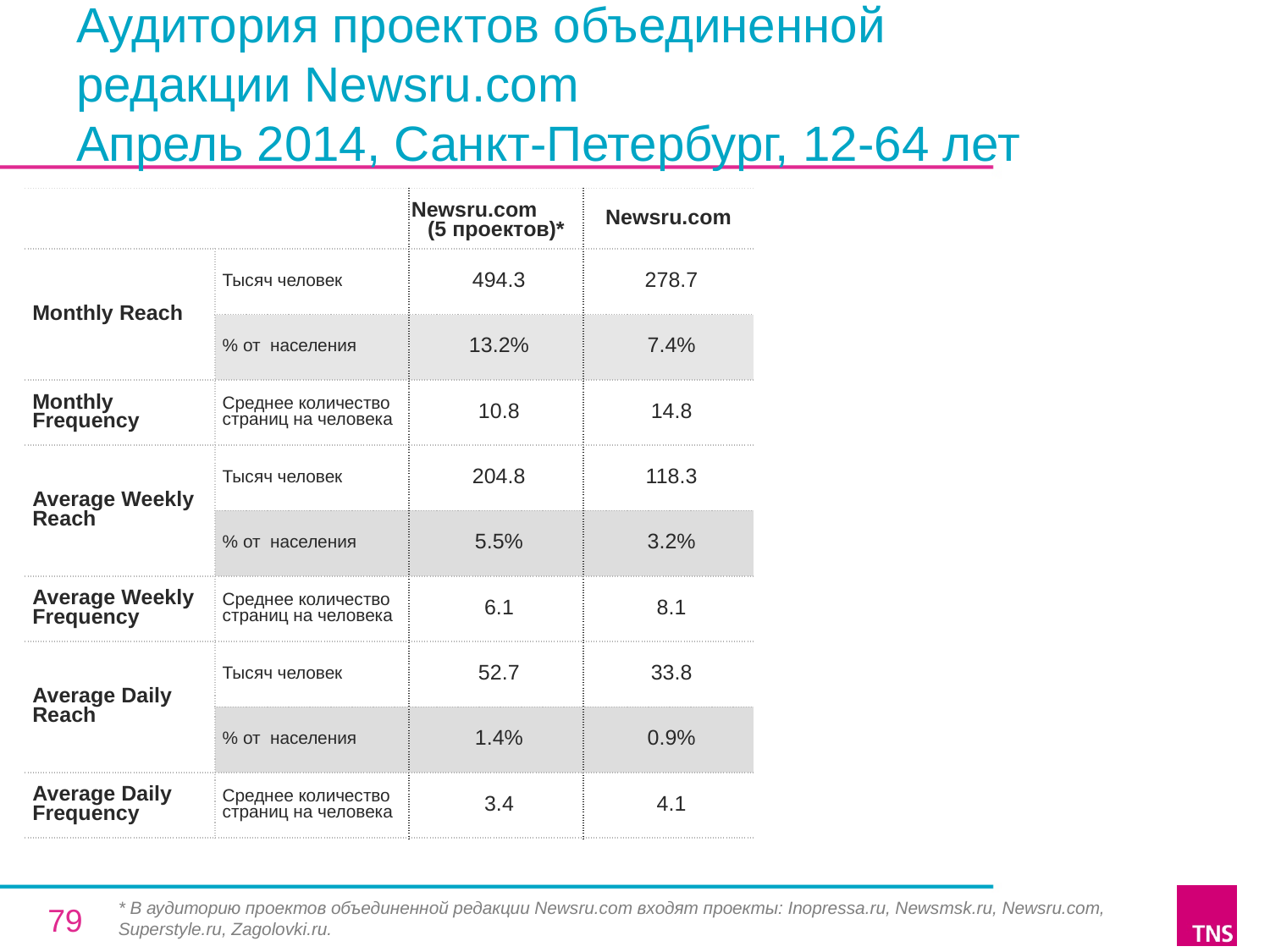

# Аудитория проектов объединенной
редакции Newsru.com
Апрель 2014, Санкт-Петербург, 12-64 лет
|  |  | Newsru.com (5 проектов)\* | Newsru.com |
| --- | --- | --- | --- |
| Monthly Reach | Тысяч человек | 494.3 | 278.7 |
|  | % от населения | 13.2% | 7.4% |
| Monthly Frequency | Среднее количество страниц на человека | 10.8 | 14.8 |
| Average Weekly Reach | Тысяч человек | 204.8 | 118.3 |
|  | % от населения | 5.5% | 3.2% |
| Average Weekly Frequency | Среднее количество страниц на человека | 6.1 | 8.1 |
| Average Daily Reach | Тысяч человек | 52.7 | 33.8 |
|  | % от населения | 1.4% | 0.9% |
| Average Daily Frequency | Среднее количество страниц на человека | 3.4 | 4.1 |
* В аудиторию проектов объединенной редакции Newsru.com входят проекты: Inopressa.ru, Newsmsk.ru, Newsru.com, Superstyle.ru, Zagolovki.ru.
79